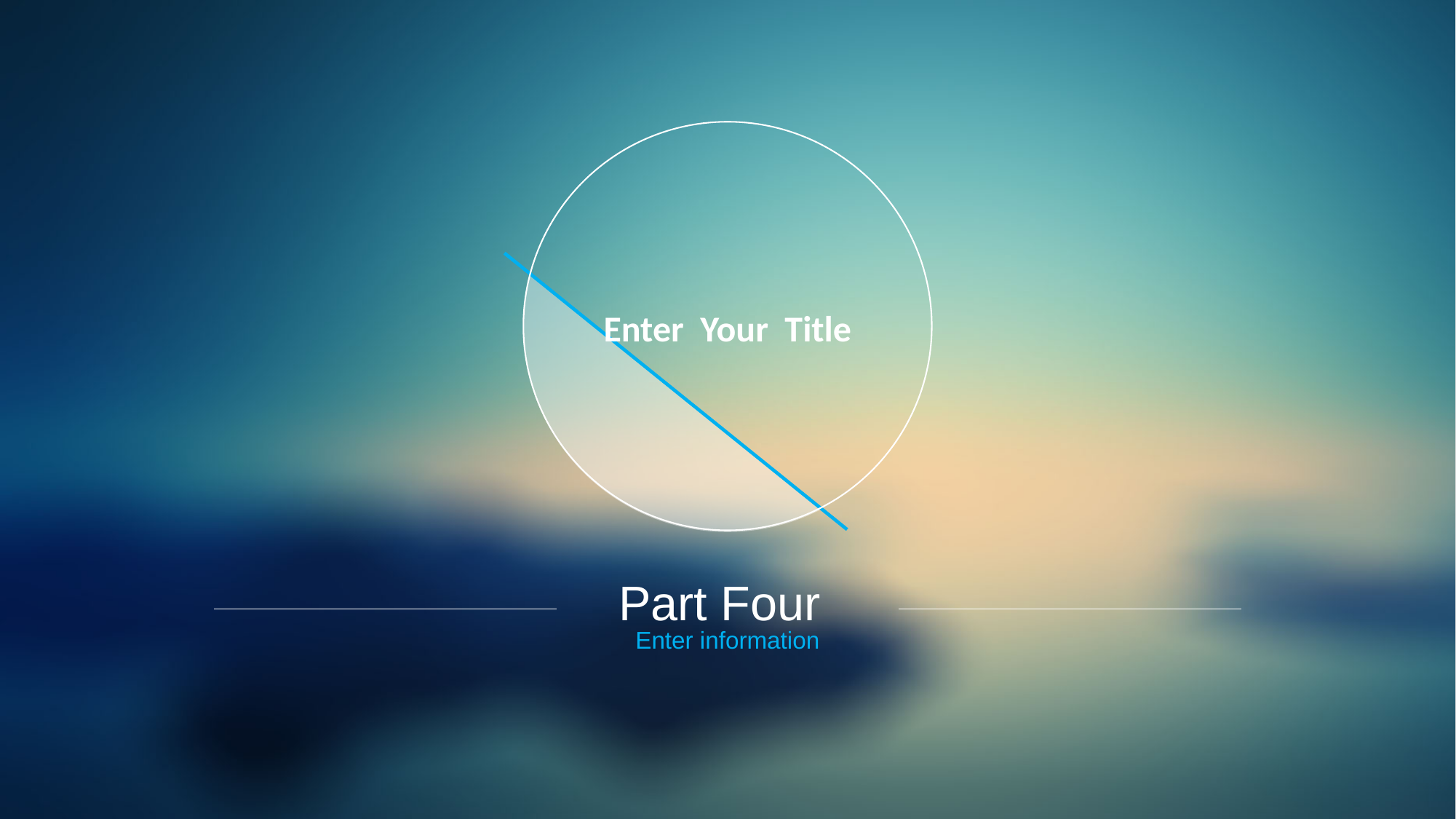

Enter  Your  Title
Part Four
Enter information